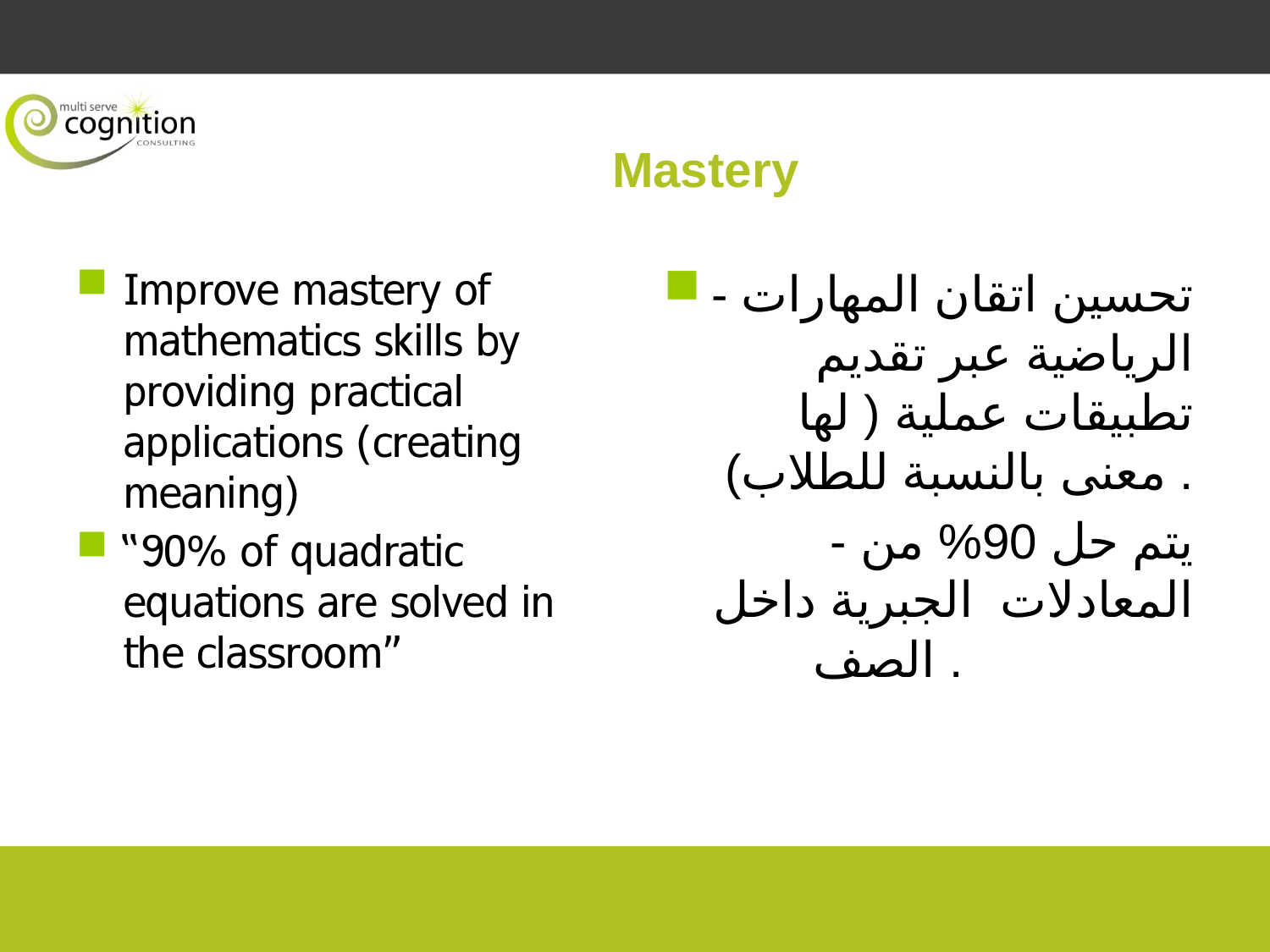

# Mastery
Improve mastery of mathematics skills by providing practical applications (creating meaning)
“90% of quadratic equations are solved in the classroom”

- تحسين اتقان المهارات الرياضية عبر تقديم تطبيقات عملية ( لها معنى بالنسبة للطلاب) .
- يتم حل 90% من المعادلات  الجبرية داخل الصف .